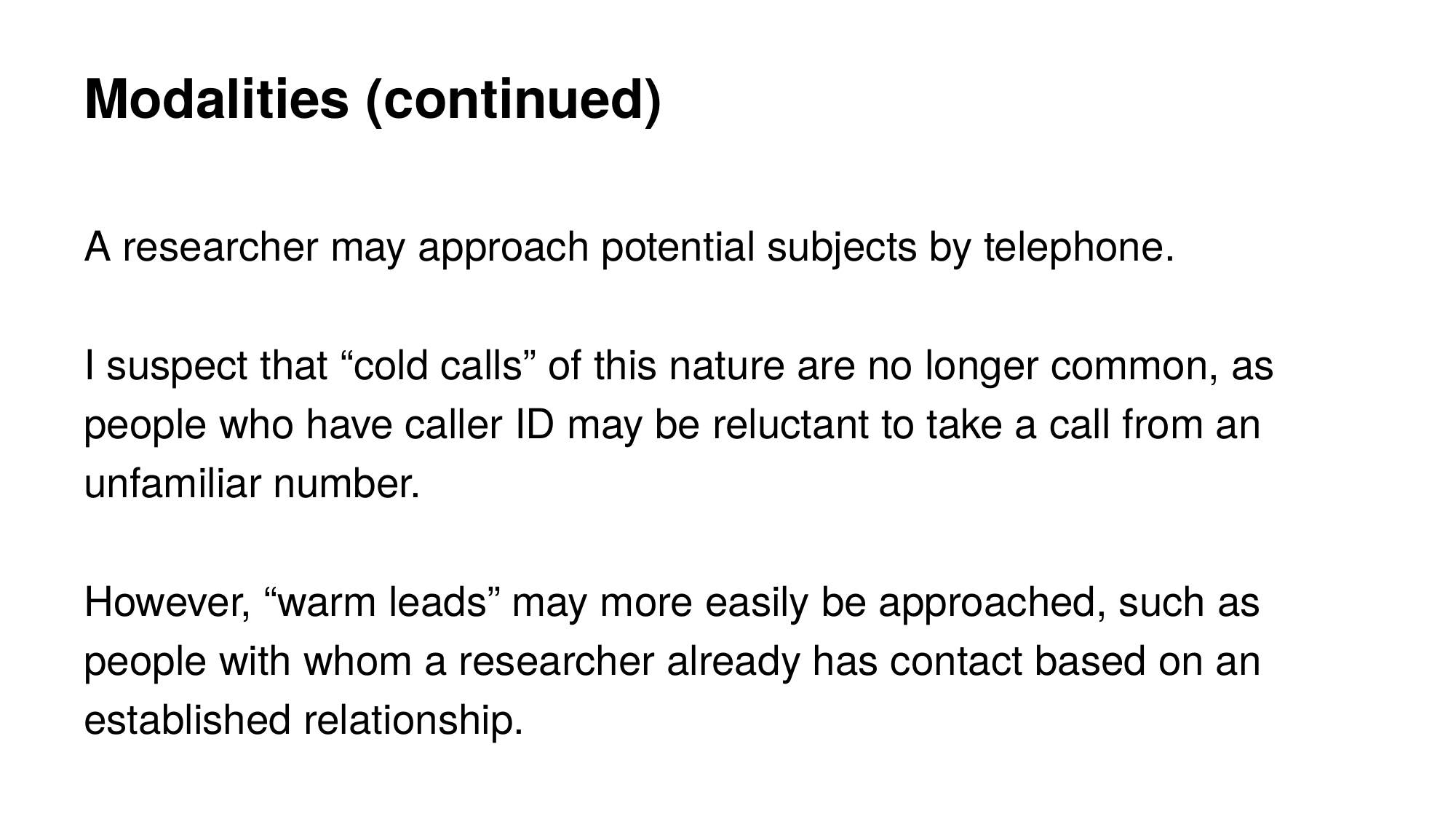

# Modalities (continued)
A researcher may approach potential subjects by telephone.

I suspect that “cold calls” of this nature are no longer common, as people who have caller ID may be reluctant to take a call from an unfamiliar number.

However, “warm leads” may more easily be approached, such as people with whom a researcher already has contact based on an established relationship.